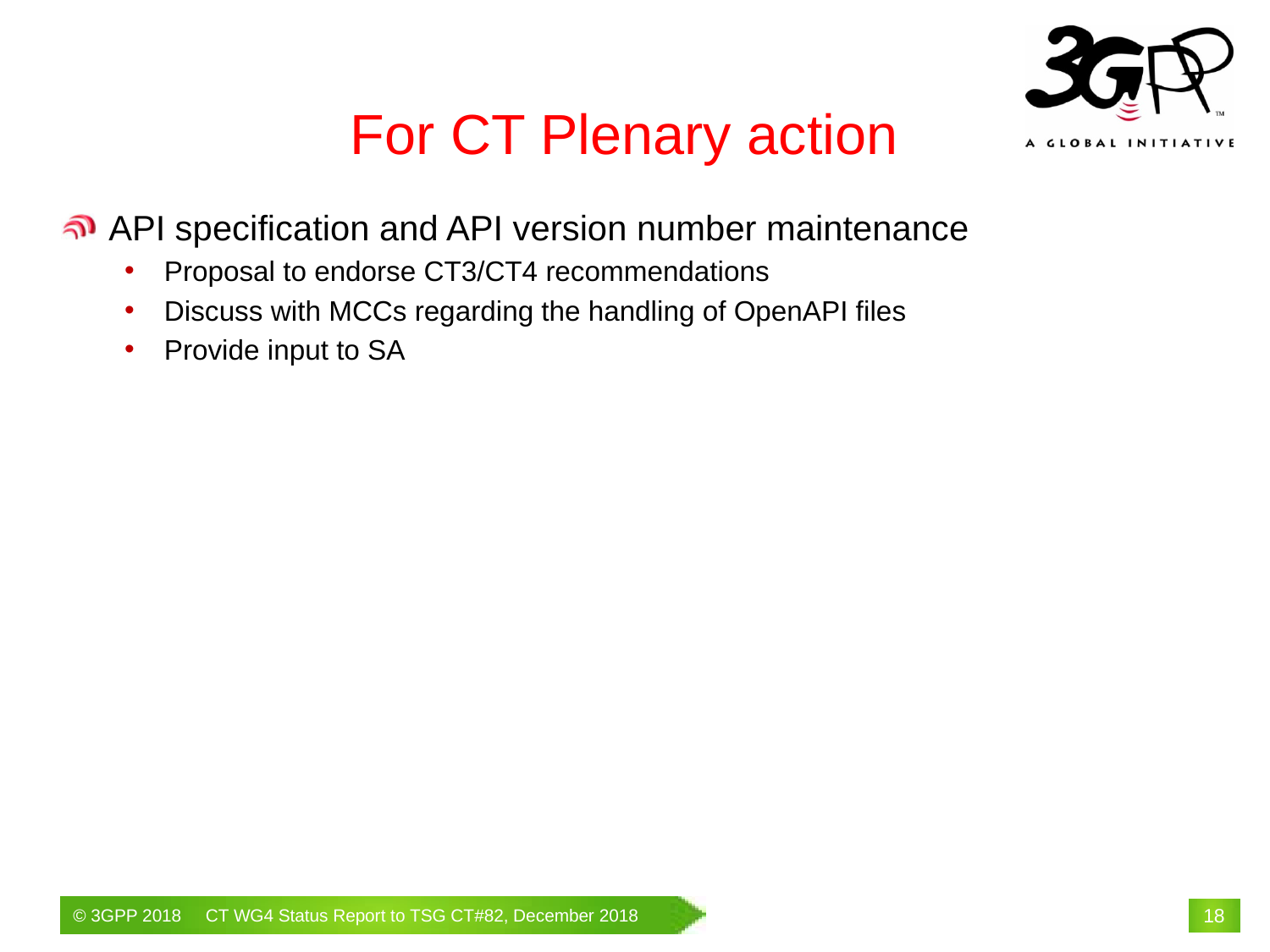

For CT Plenary action
API specification and API version number maintenance
Proposal to endorse CT3/CT4 recommendations
Discuss with MCCs regarding the handling of OpenAPI files
Provide input to SA